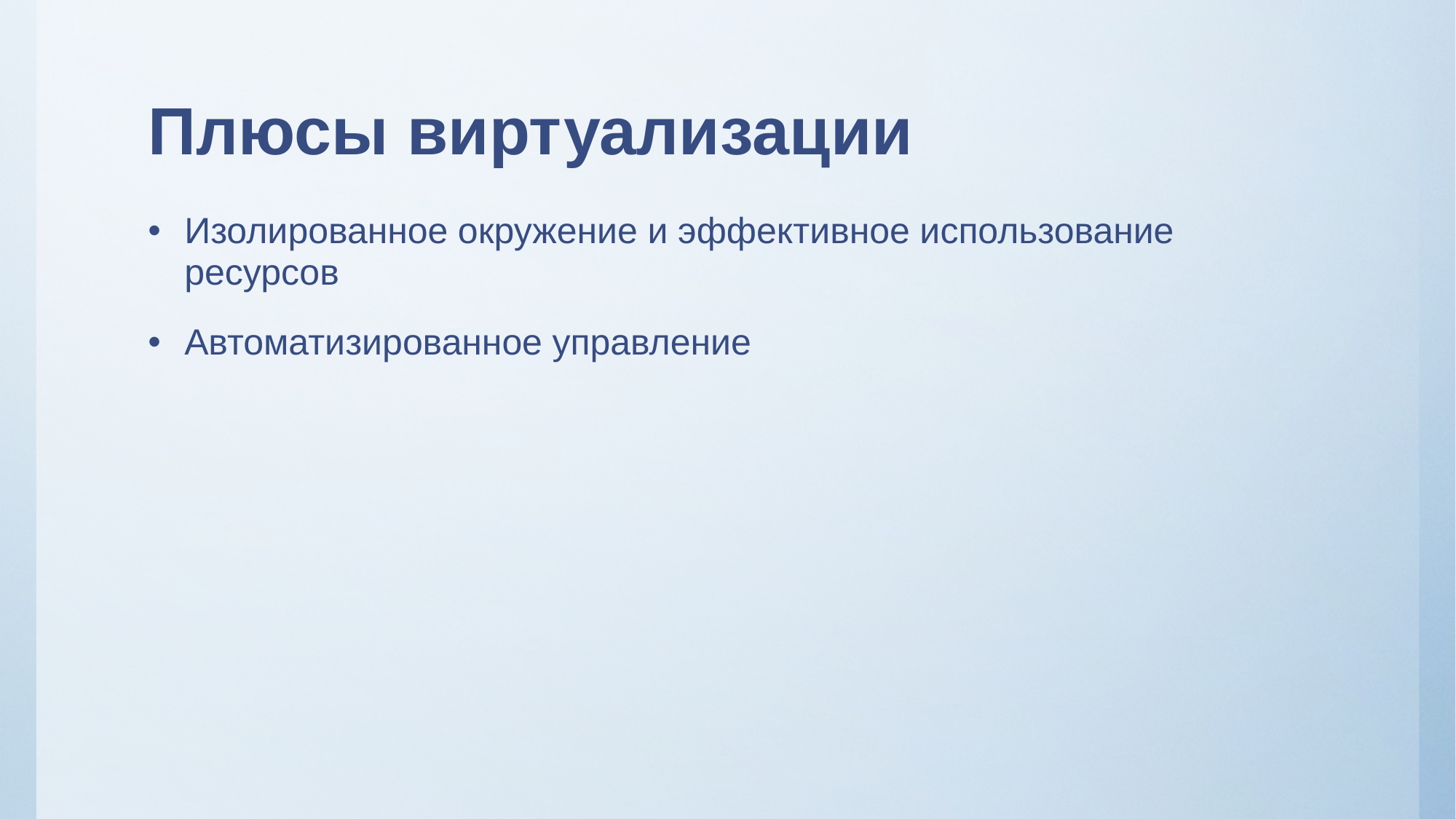

# Плюсы виртуализации
Изолированное окружение и эффективное использование ресурсов
Автоматизированное управление